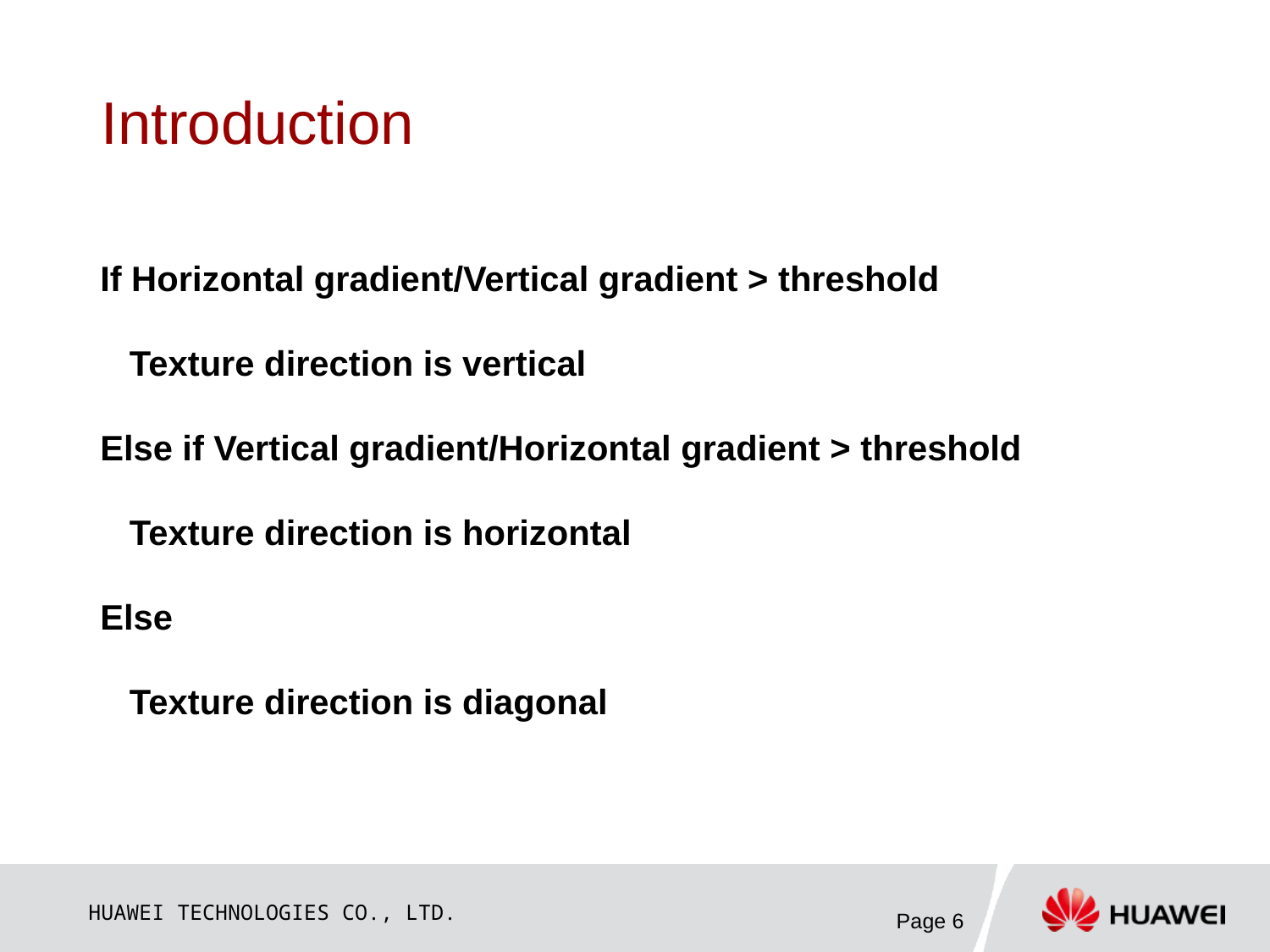

# Introduction
If Horizontal gradient/Vertical gradient > threshold
   Texture direction is vertical
Else if Vertical gradient/Horizontal gradient > threshold
   Texture direction is horizontal
Else
   Texture direction is diagonal